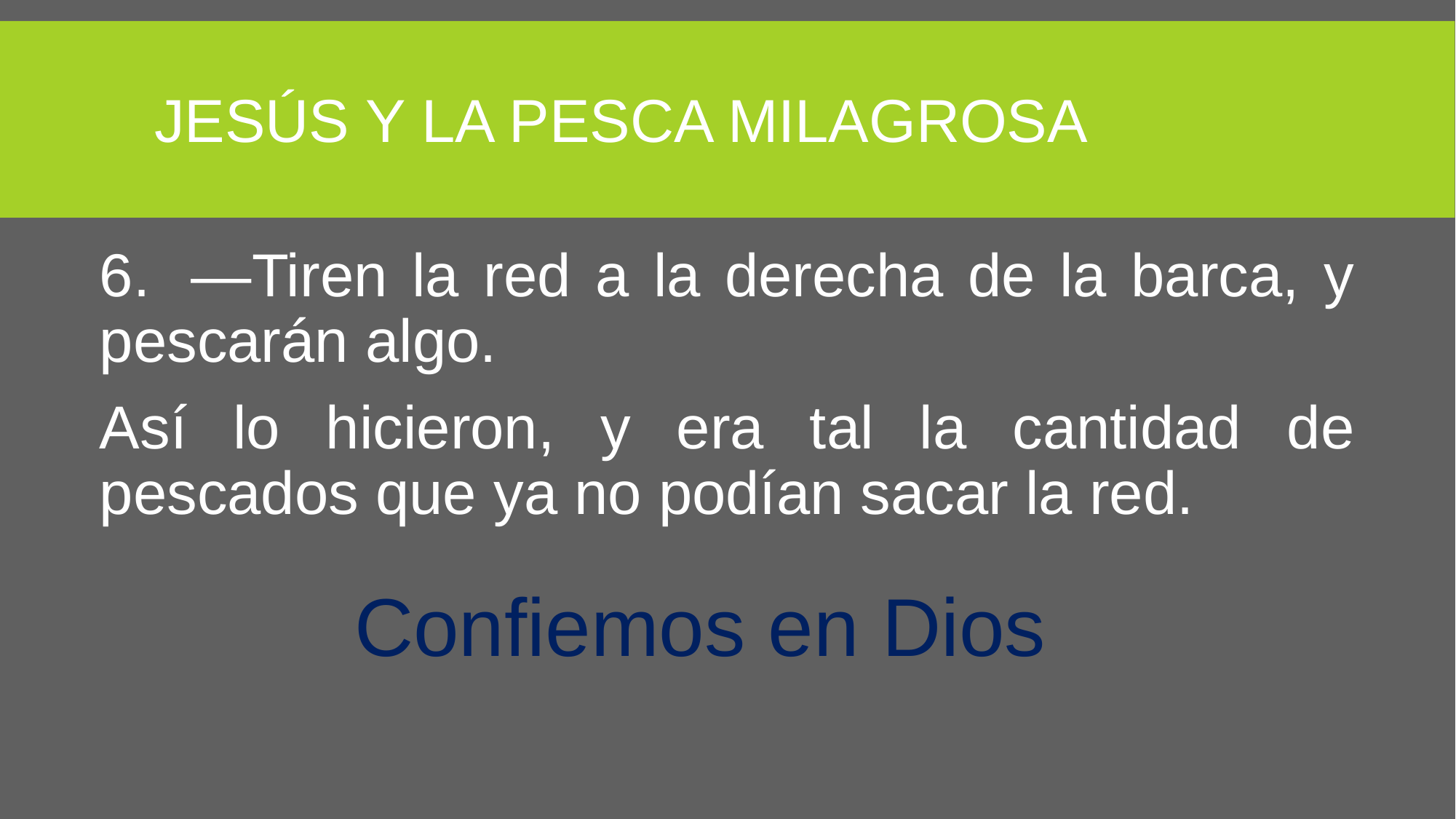

# Jesús y la pesca milagrosa
6.  —Tiren la red a la derecha de la barca, y pescarán algo.
Así lo hicieron, y era tal la cantidad de pescados que ya no podían sacar la red.

Confiemos en Dios